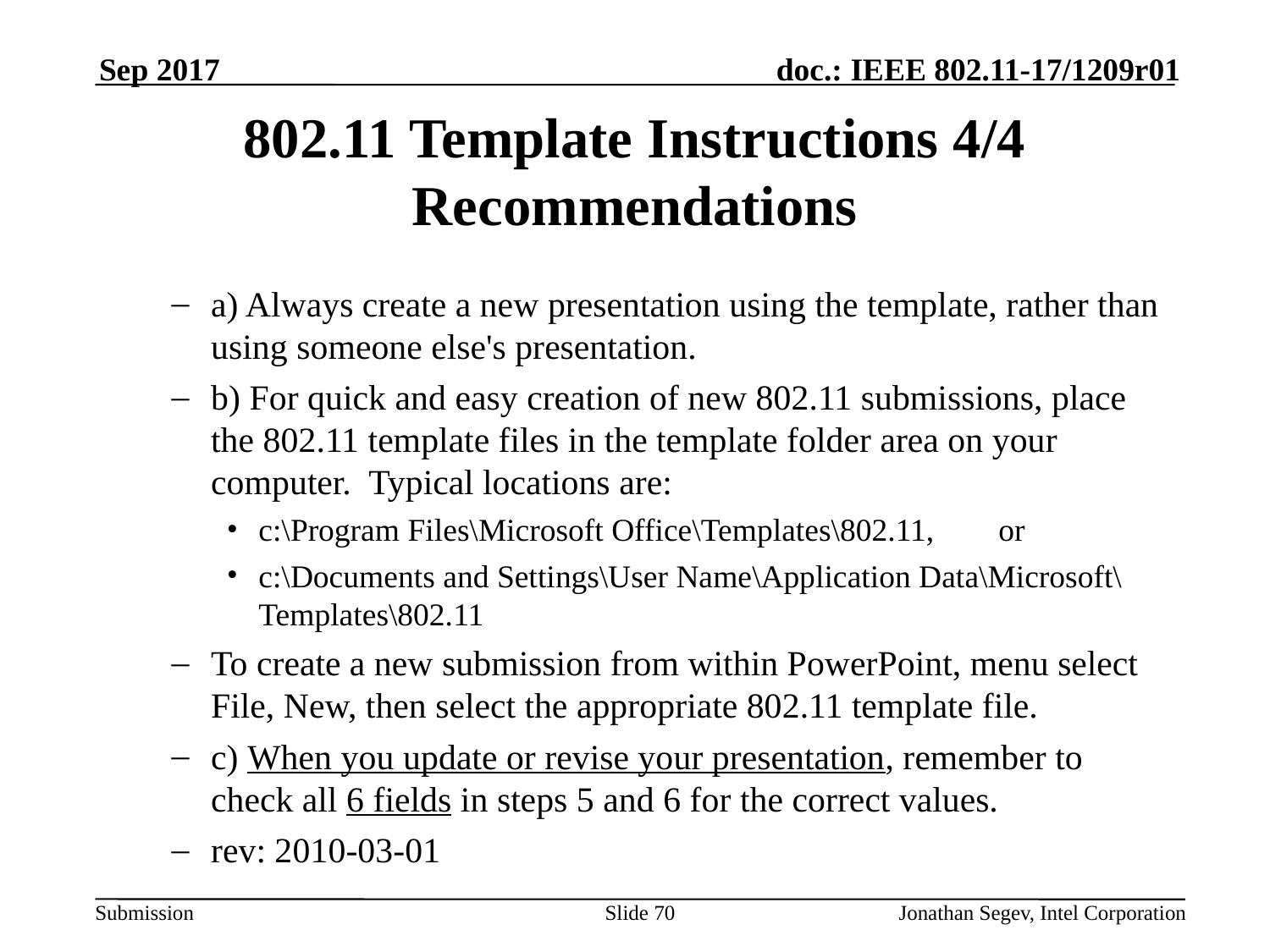

Sep 2017
# 802.11 Template Instructions 4/4 Recommendations
a) Always create a new presentation using the template, rather than using someone else's presentation.
b) For quick and easy creation of new 802.11 submissions, place the 802.11 template files in the template folder area on your computer.  Typical locations are:
c:\Program Files\Microsoft Office\Templates\802.11,        or
c:\Documents and Settings\User Name\Application Data\Microsoft\Templates\802.11
To create a new submission from within PowerPoint, menu select File, New, then select the appropriate 802.11 template file.
c) When you update or revise your presentation, remember to check all 6 fields in steps 5 and 6 for the correct values.
rev: 2010-03-01
Slide 70
Jonathan Segev, Intel Corporation